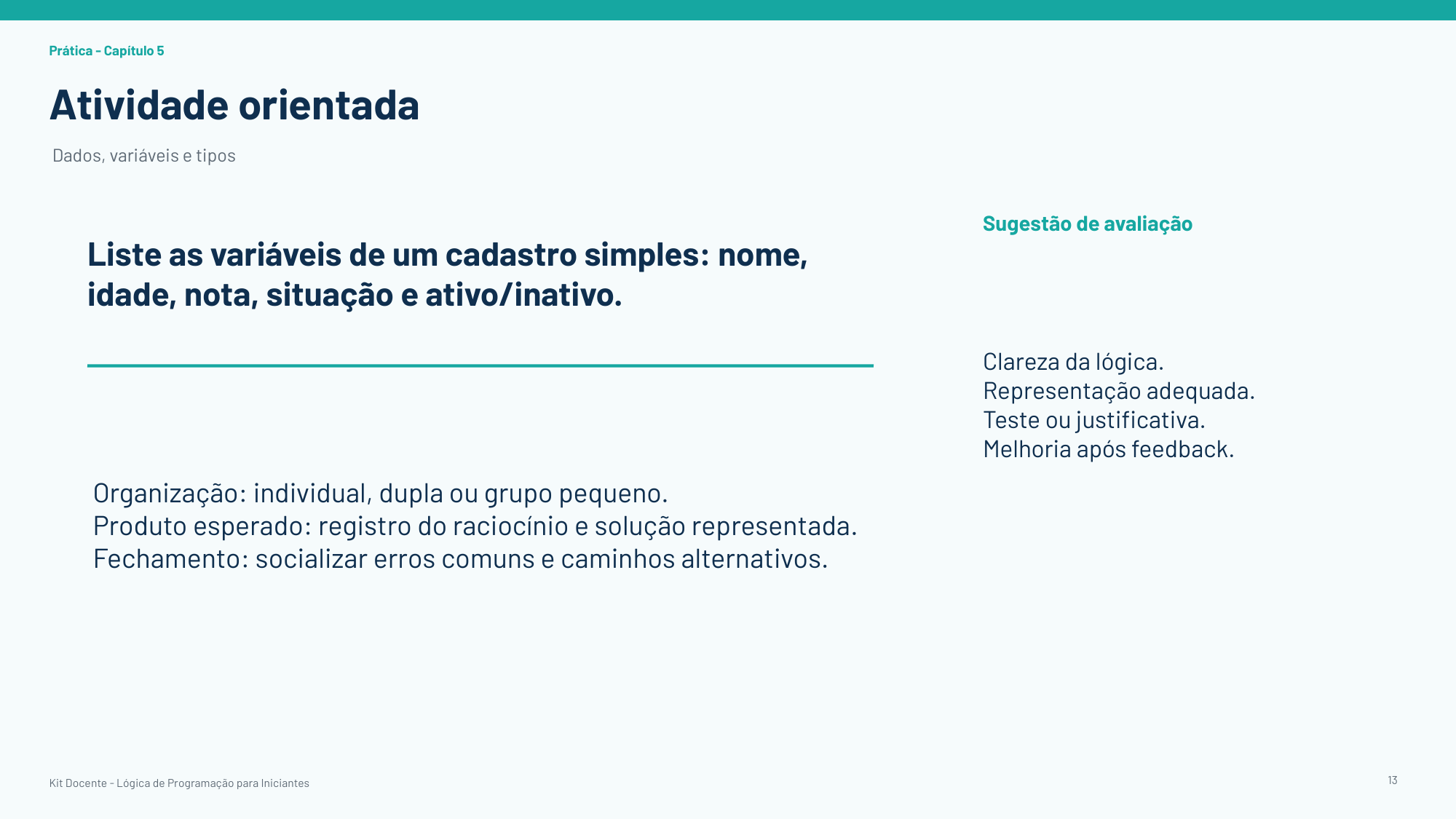

Prática - Capítulo 5
Atividade orientada
Dados, variáveis e tipos
Sugestão de avaliação
Liste as variáveis de um cadastro simples: nome, idade, nota, situação e ativo/inativo.
Clareza da lógica.
Representação adequada.
Teste ou justificativa.
Melhoria após feedback.

Organização: individual, dupla ou grupo pequeno.
Produto esperado: registro do raciocínio e solução representada.
Fechamento: socializar erros comuns e caminhos alternativos.
13
Kit Docente - Lógica de Programação para Iniciantes